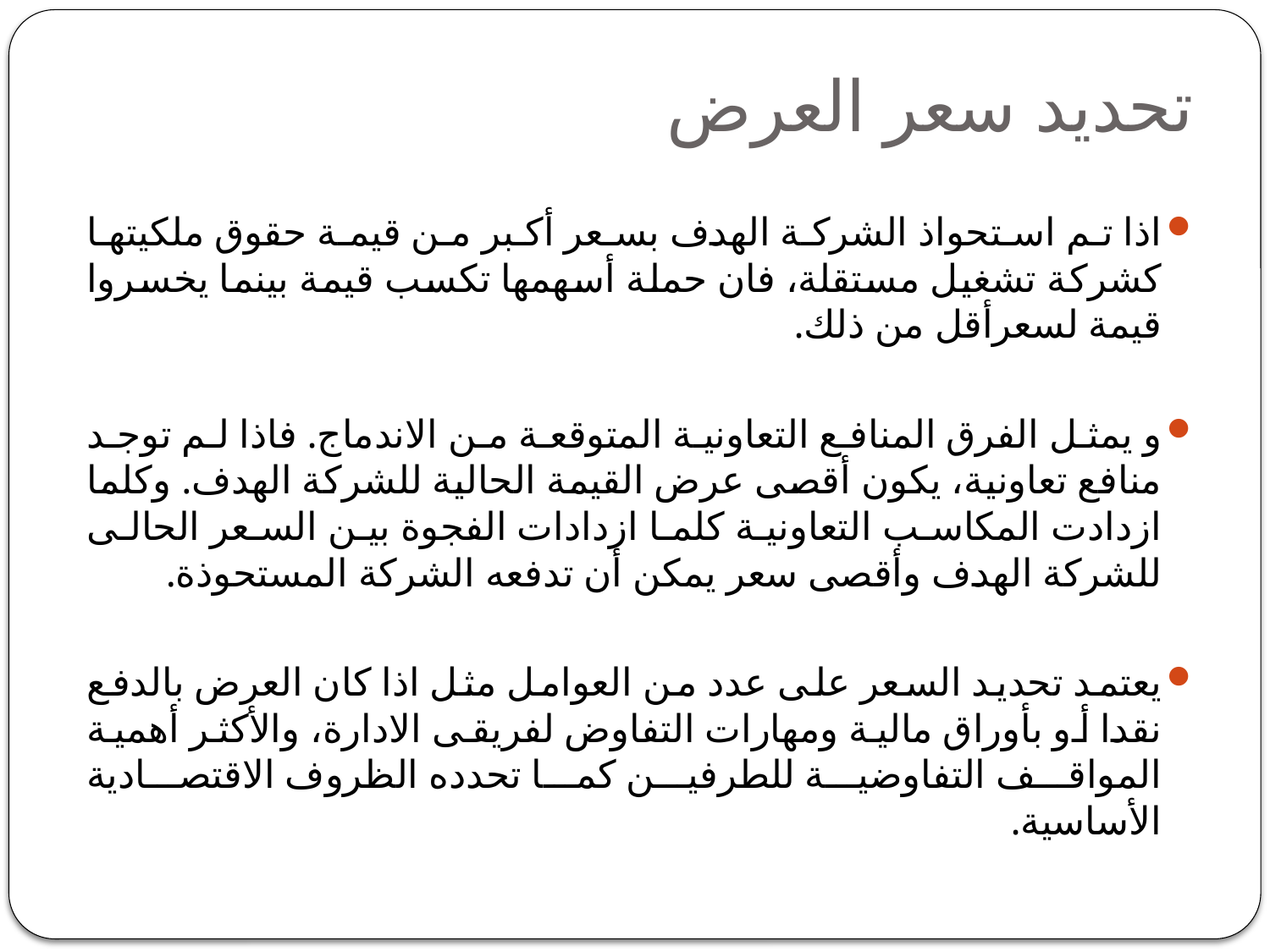

# تحديد سعر العرض
اذا تم استحواذ الشركة الهدف بسعر أكبر من قيمة حقوق ملكيتها كشركة تشغيل مستقلة، فان حملة أسهمها تكسب قيمة بينما يخسروا قيمة لسعرأقل من ذلك.

و يمثل الفرق المنافع التعاونية المتوقعة من الاندماج. فاذا لم توجد منافع تعاونية، يكون أقصى عرض القيمة الحالية للشركة الهدف. وكلما ازدادت المكاسب التعاونية كلما ازدادات الفجوة بين السعر الحالى للشركة الهدف وأقصى سعر يمكن أن تدفعه الشركة المستحوذة.

يعتمد تحديد السعر على عدد من العوامل مثل اذا كان العرض بالدفع نقدا أو بأوراق مالية ومهارات التفاوض لفريقى الادارة، والأكثر أهمية المواقف التفاوضية للطرفين كما تحدده الظروف الاقتصادية الأساسية.